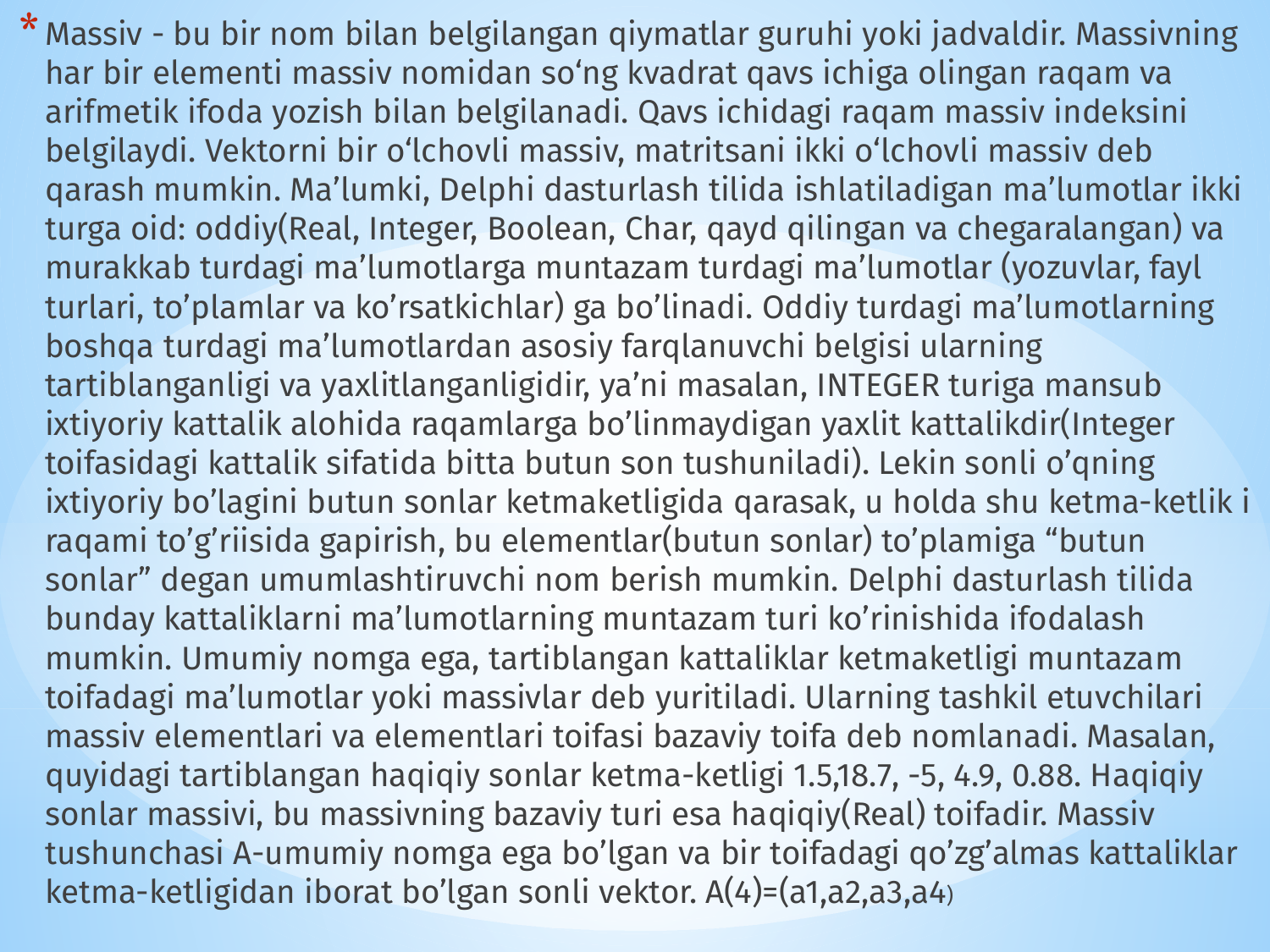

Massiv - bu bir nom bilan belgilangan qiymatlar guruhi yoki jadvaldir. Massivning har bir elementi massiv nomidan so‘ng kvadrat qavs ichiga olingan raqam va arifmetik ifoda yozish bilan belgilanadi. Qavs ichidagi raqam massiv indeksini belgilaydi. Vektorni bir o‘lchovli massiv, matritsani ikki o‘lchovli massiv deb qarash mumkin. Ma’lumki, Delphi dasturlash tilida ishlatiladigan ma’lumotlar ikki turga oid: oddiy(Real, Integer, Boolean, Char, qayd qilingan va chegaralangan) va murakkab turdagi ma’lumotlarga muntazam turdagi ma’lumotlar (yozuvlar, fayl turlari, to’plamlar va ko’rsatkichlar) ga bo’linadi. Oddiy turdagi ma’lumotlarning boshqa turdagi ma’lumotlardan asosiy farqlanuvchi belgisi ularning tartiblanganligi va yaxlitlanganligidir, ya’ni masalan, INTEGER turiga mansub ixtiyoriy kattalik alohida raqamlarga bo’linmaydigan yaxlit kattalikdir(Integer toifasidagi kattalik sifatida bitta butun son tushuniladi). Lekin sonli o’qning ixtiyoriy bo’lagini butun sonlar ketmaketligida qarasak, u holda shu ketma-ketlik i raqami to’g’riisida gapirish, bu elementlar(butun sonlar) to’plamiga “butun sonlar” degan umumlashtiruvchi nom berish mumkin. Delphi dasturlash tilida bunday kattaliklarni ma’lumotlarning muntazam turi ko’rinishida ifodalash mumkin. Umumiy nomga ega, tartiblangan kattaliklar ketmaketligi muntazam toifadagi ma’lumotlar yoki massivlar deb yuritiladi. Ularning tashkil etuvchilari massiv elementlari va elementlari toifasi bazaviy toifa deb nomlanadi. Masalan, quyidagi tartiblangan haqiqiy sonlar ketma-ketligi 1.5,18.7, -5, 4.9, 0.88. Haqiqiy sonlar massivi, bu massivning bazaviy turi esa haqiqiy(Real) toifadir. Massiv tushunchasi A-umumiy nomga ega bo’lgan va bir toifadagi qo’zg’almas kattaliklar ketma-ketligidan iborat bo’lgan sonli vektor. A(4)=(a1,a2,a3,a4)